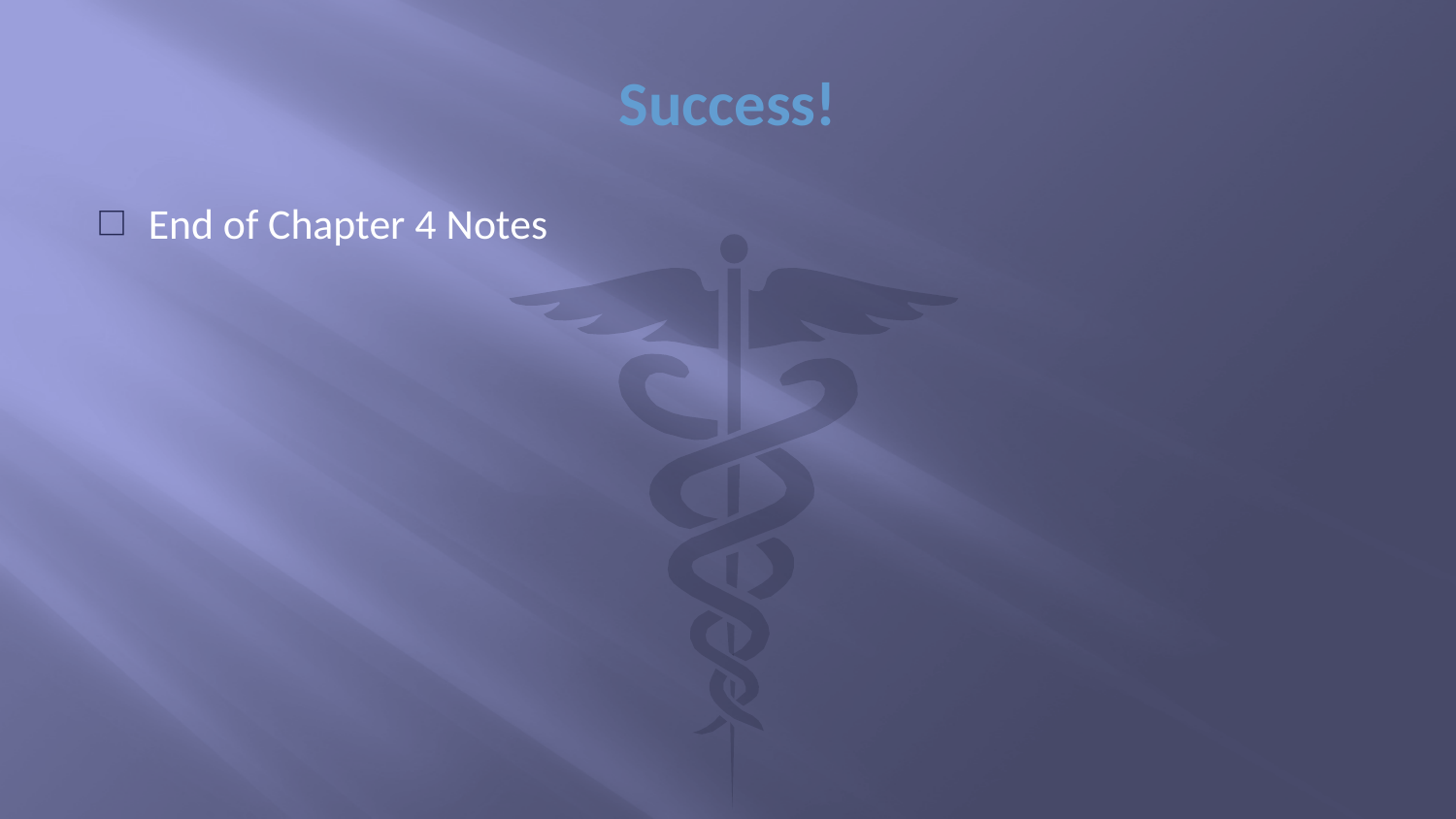

# Success!
End of Chapter 4 Notes